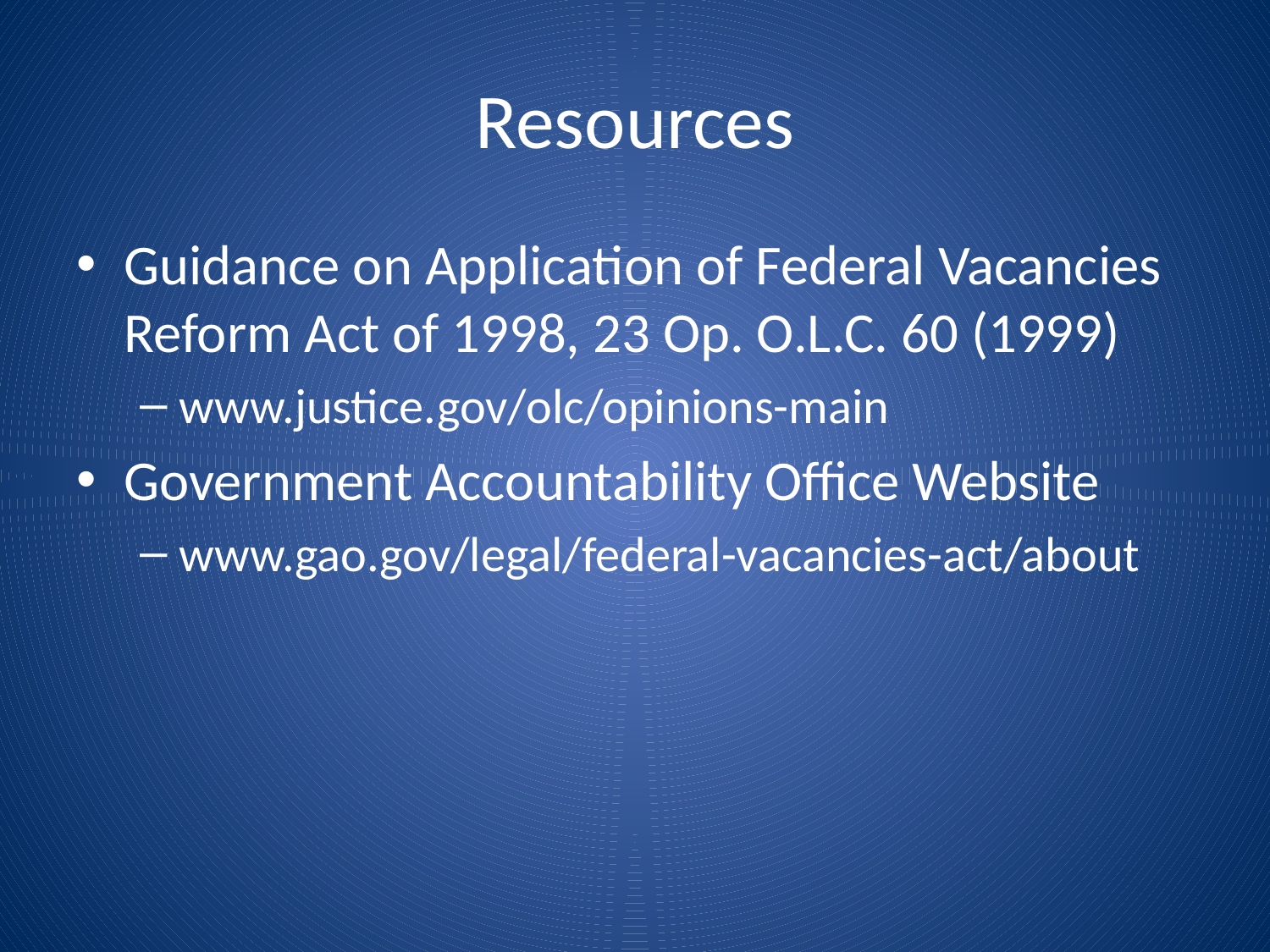

# Resources
Guidance on Application of Federal Vacancies Reform Act of 1998, 23 Op. O.L.C. 60 (1999)
www.justice.gov/olc/opinions-main
Government Accountability Office Website
www.gao.gov/legal/federal-vacancies-act/about